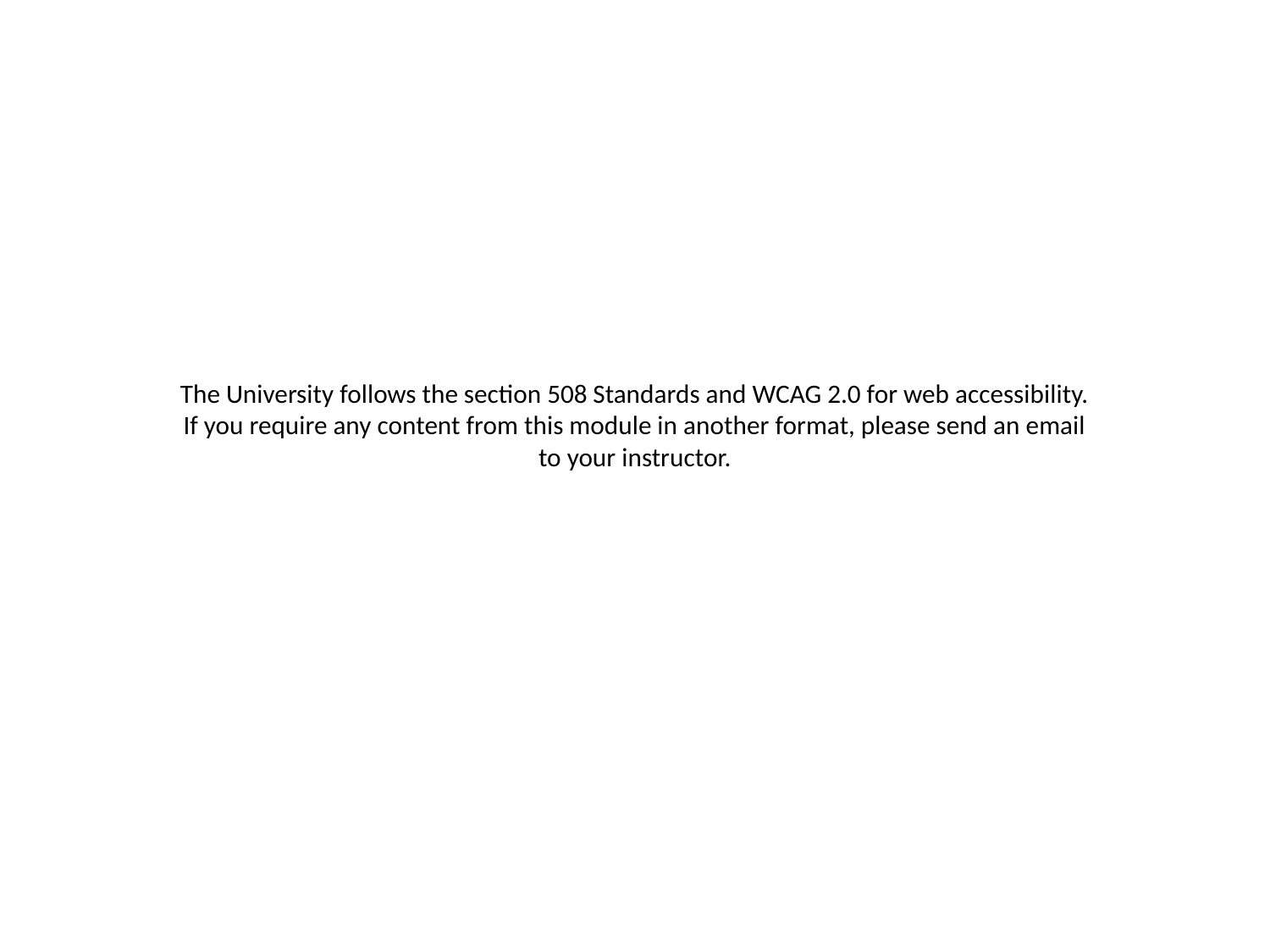

The University follows the section 508 Standards and WCAG 2.0 for web accessibility. If you require any content from this module in another format, please send an email to your instructor.